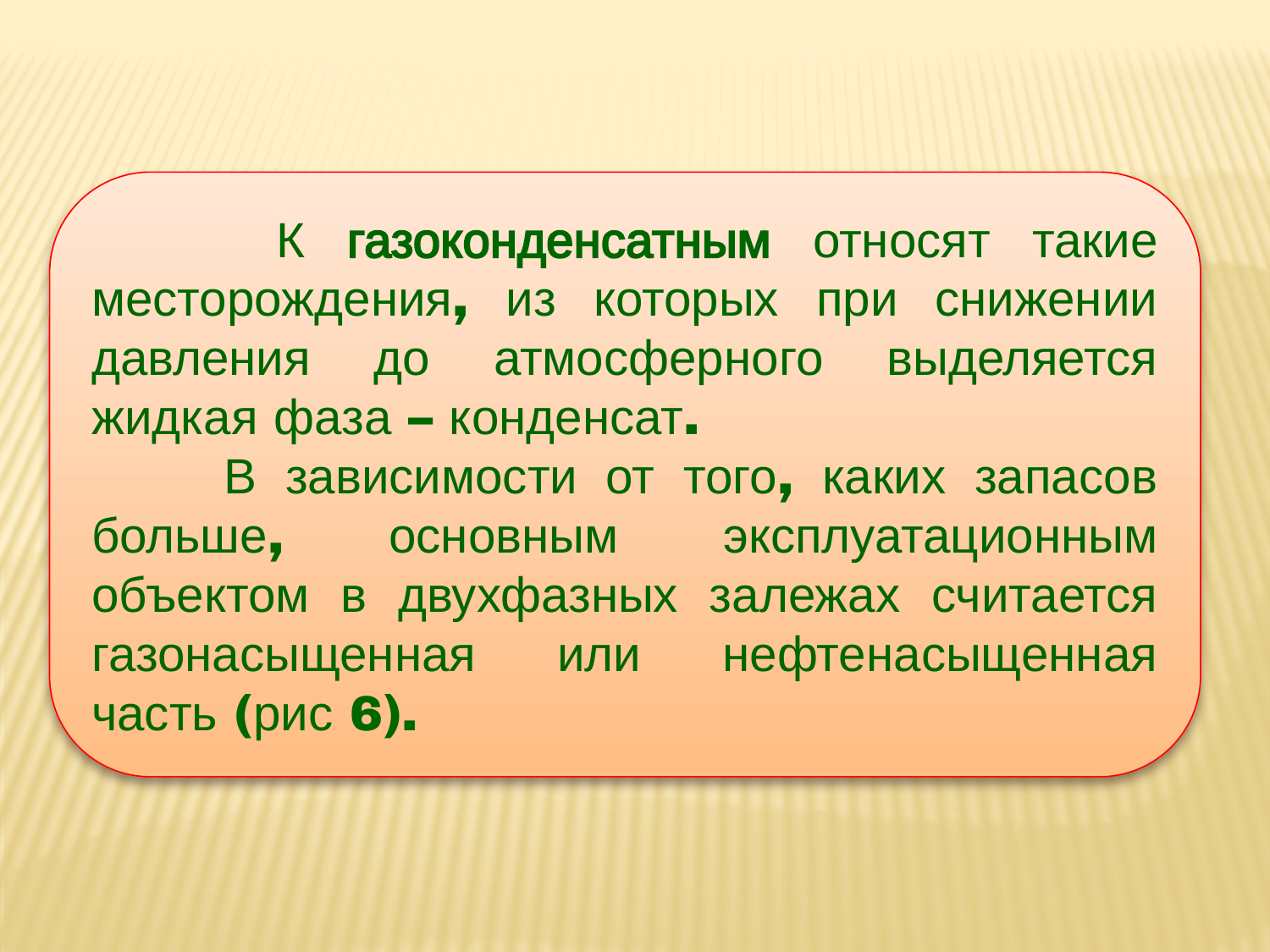

К газоконденсатным относят такие месторождения, из которых при снижении давления до атмосферного выделяется жидкая фаза – конденсат.
    В зависимости от того, каких запасов больше, основным эксплуатационным объектом в двухфазных залежах считается газонасыщенная или нефтенасыщенная часть (рис 6).